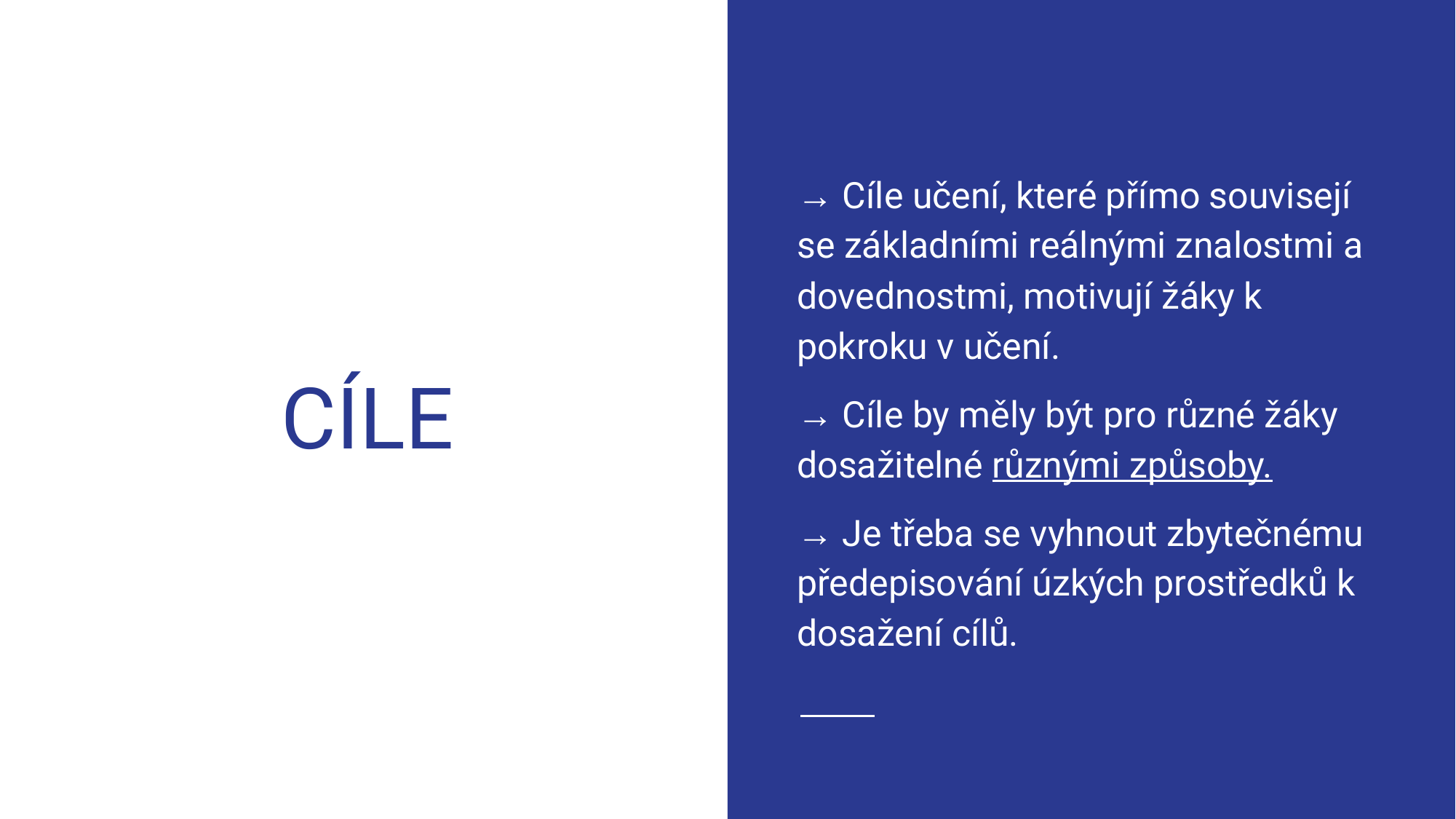

→ Cíle učení, které přímo souvisejí se základními reálnými znalostmi a dovednostmi, motivují žáky k pokroku v učení.
→ Cíle by měly být pro různé žáky dosažitelné různými způsoby.
→ Je třeba se vyhnout zbytečnému předepisování úzkých prostředků k dosažení cílů.
# CÍLE